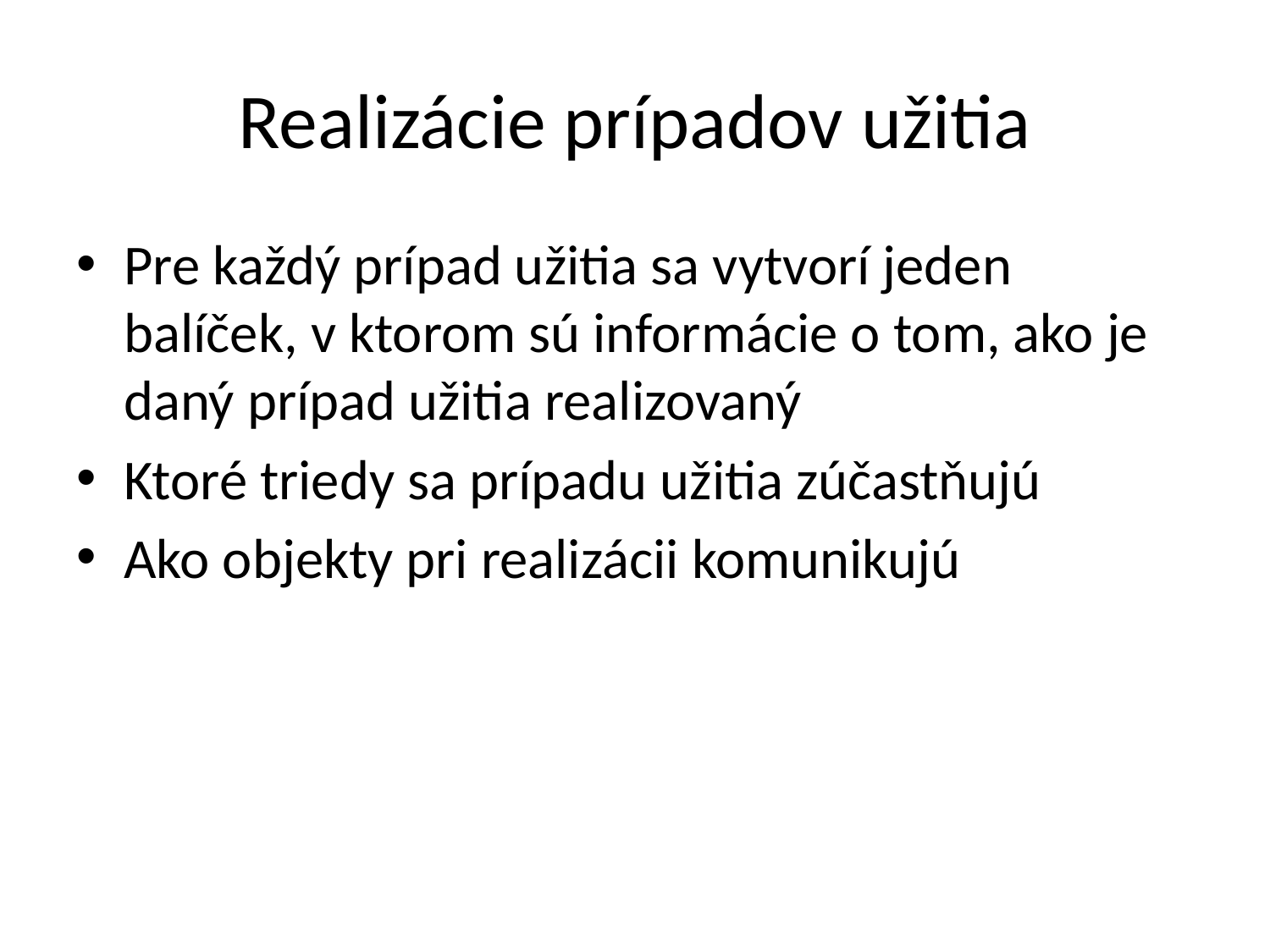

# Realizácie prípadov užitia
Pre každý prípad užitia sa vytvorí jeden balíček, v ktorom sú informácie o tom, ako je daný prípad užitia realizovaný
Ktoré triedy sa prípadu užitia zúčastňujú
Ako objekty pri realizácii komunikujú